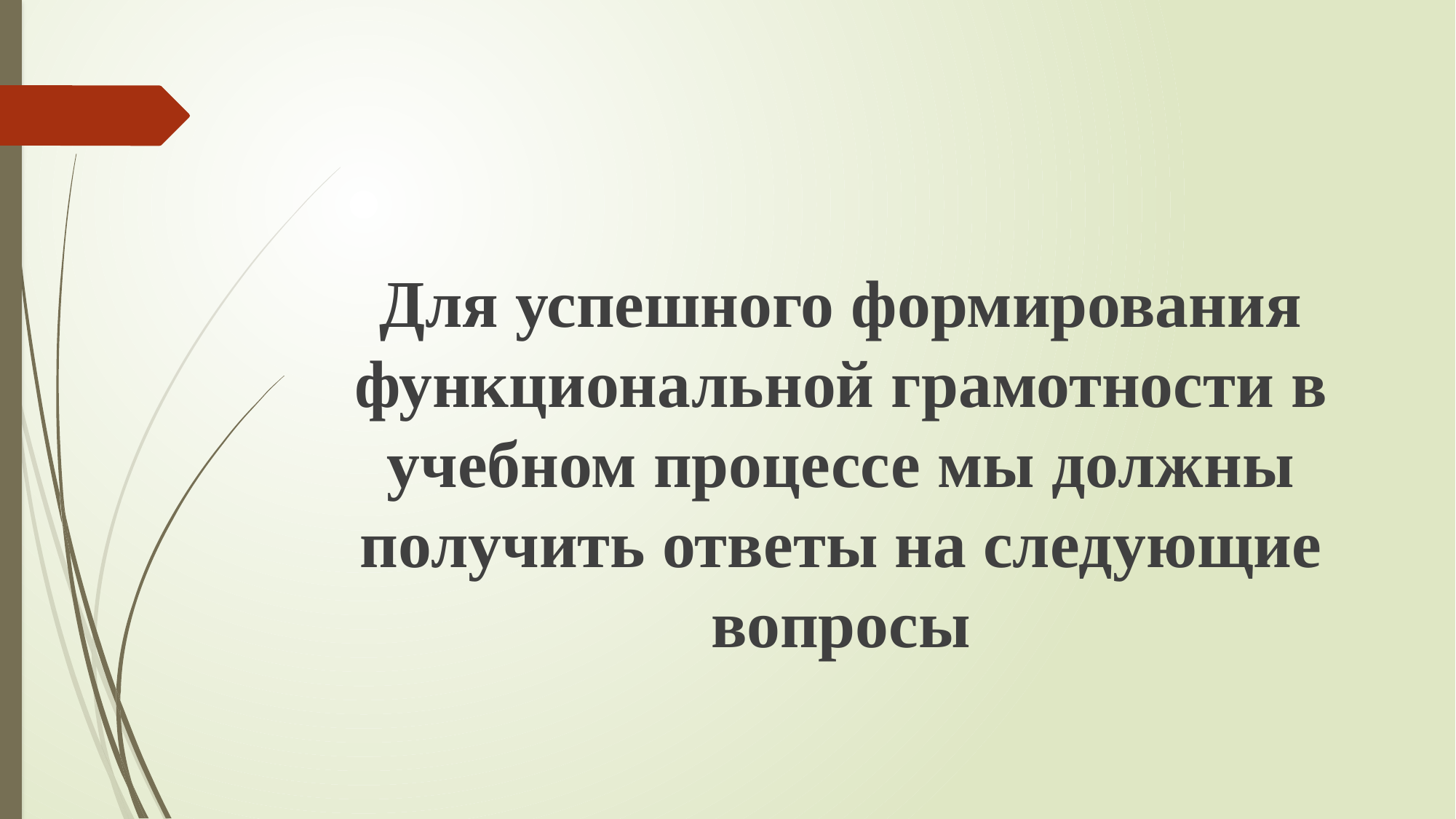

#
Для успешного формирования функциональной грамотности в учебном процессе мы должны получить ответы на следующие вопросы